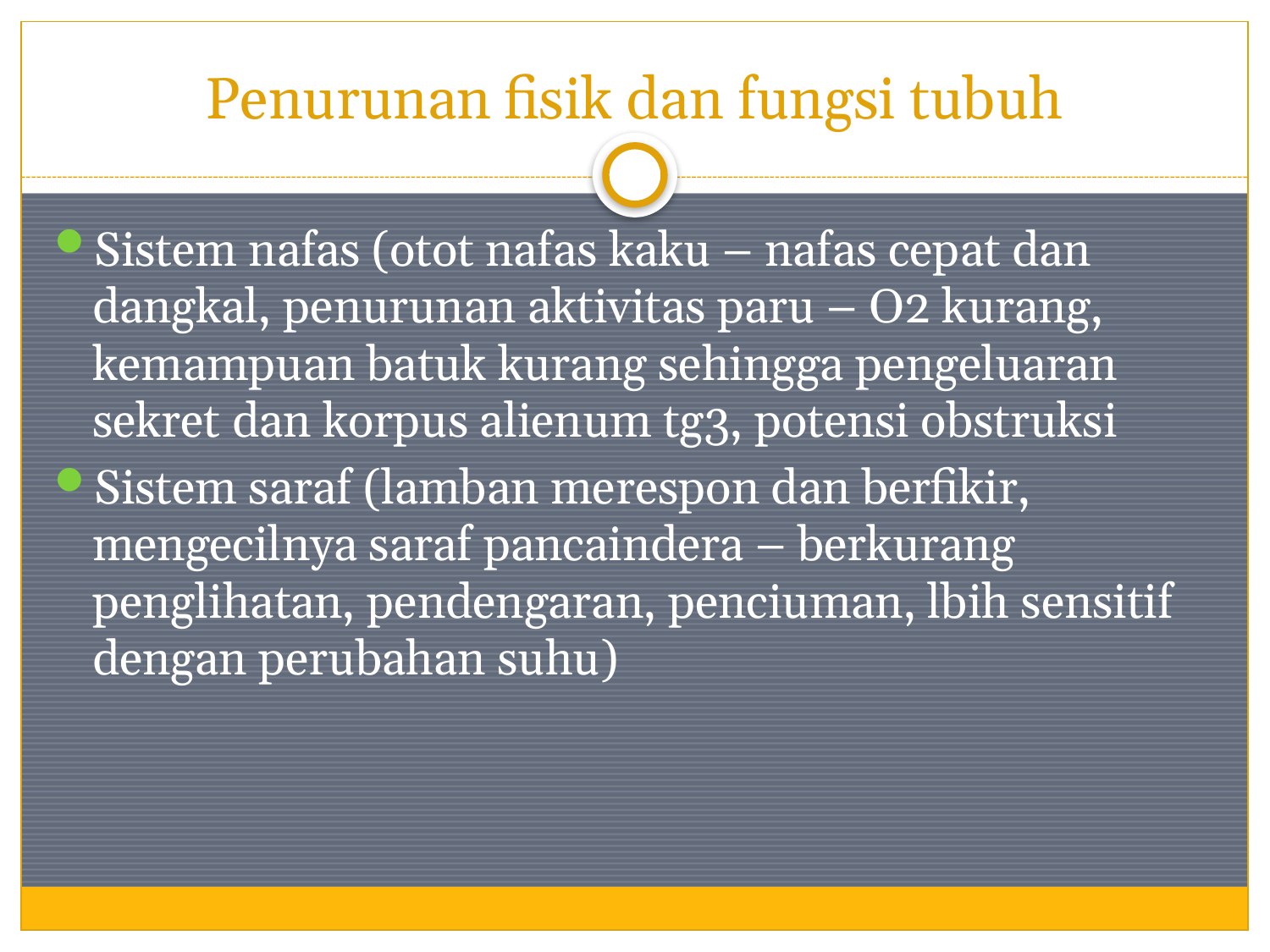

# Penurunan fisik dan fungsi tubuh
Sistem nafas (otot nafas kaku – nafas cepat dan dangkal, penurunan aktivitas paru – O2 kurang, kemampuan batuk kurang sehingga pengeluaran sekret dan korpus alienum tg3, potensi obstruksi
Sistem saraf (lamban merespon dan berfikir, mengecilnya saraf pancaindera – berkurang penglihatan, pendengaran, penciuman, lbih sensitif dengan perubahan suhu)